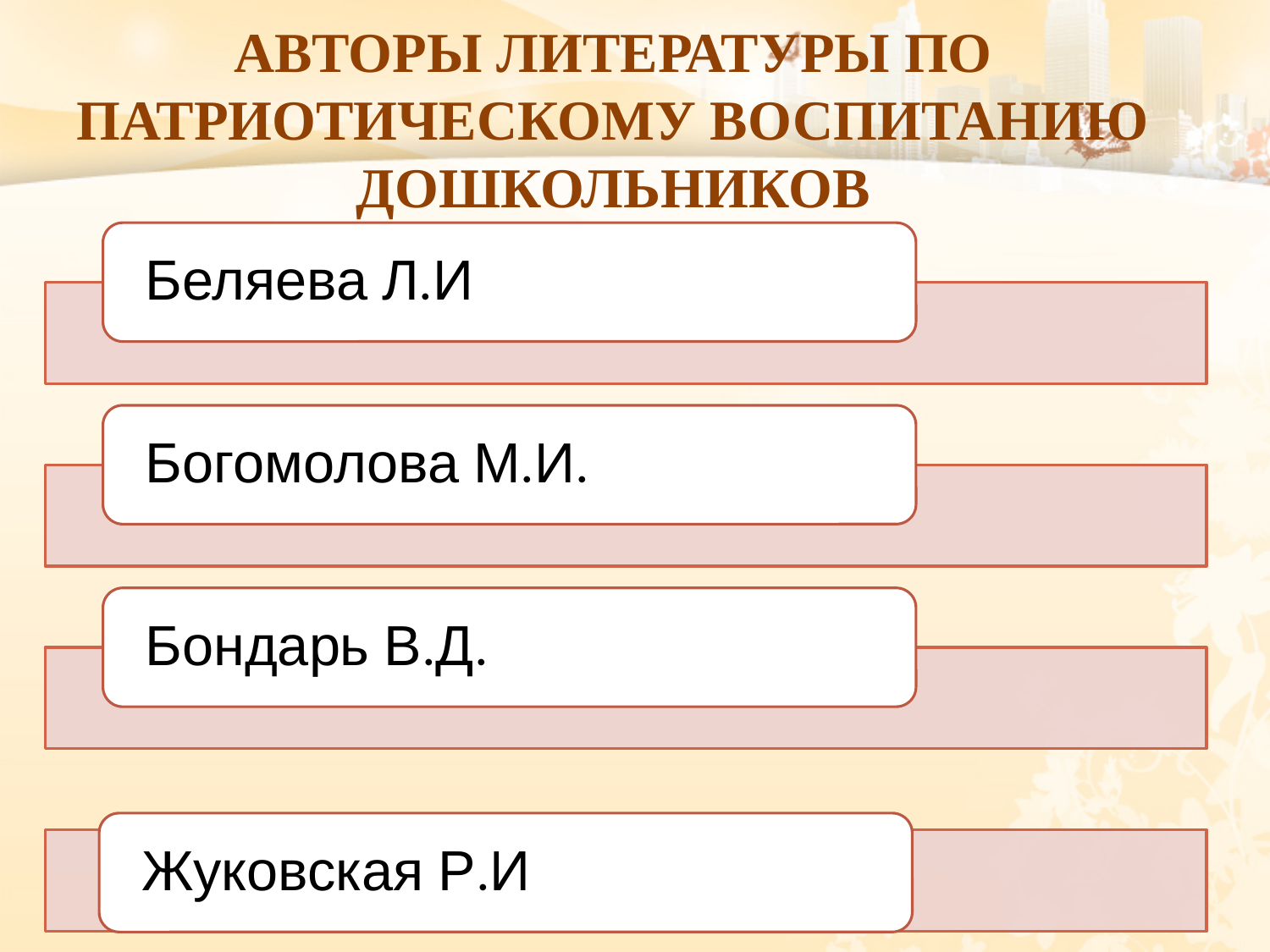

# АВТОРЫ ЛИТЕРАТУРЫ ПО ПАТРИОТИЧЕСКОМУ ВОСПИТАНИЮ ДОШКОЛЬНИКОВ
Беляева Л.И
Богомолова М.И.
Бондарь В.Д.
Жуковская Р.И